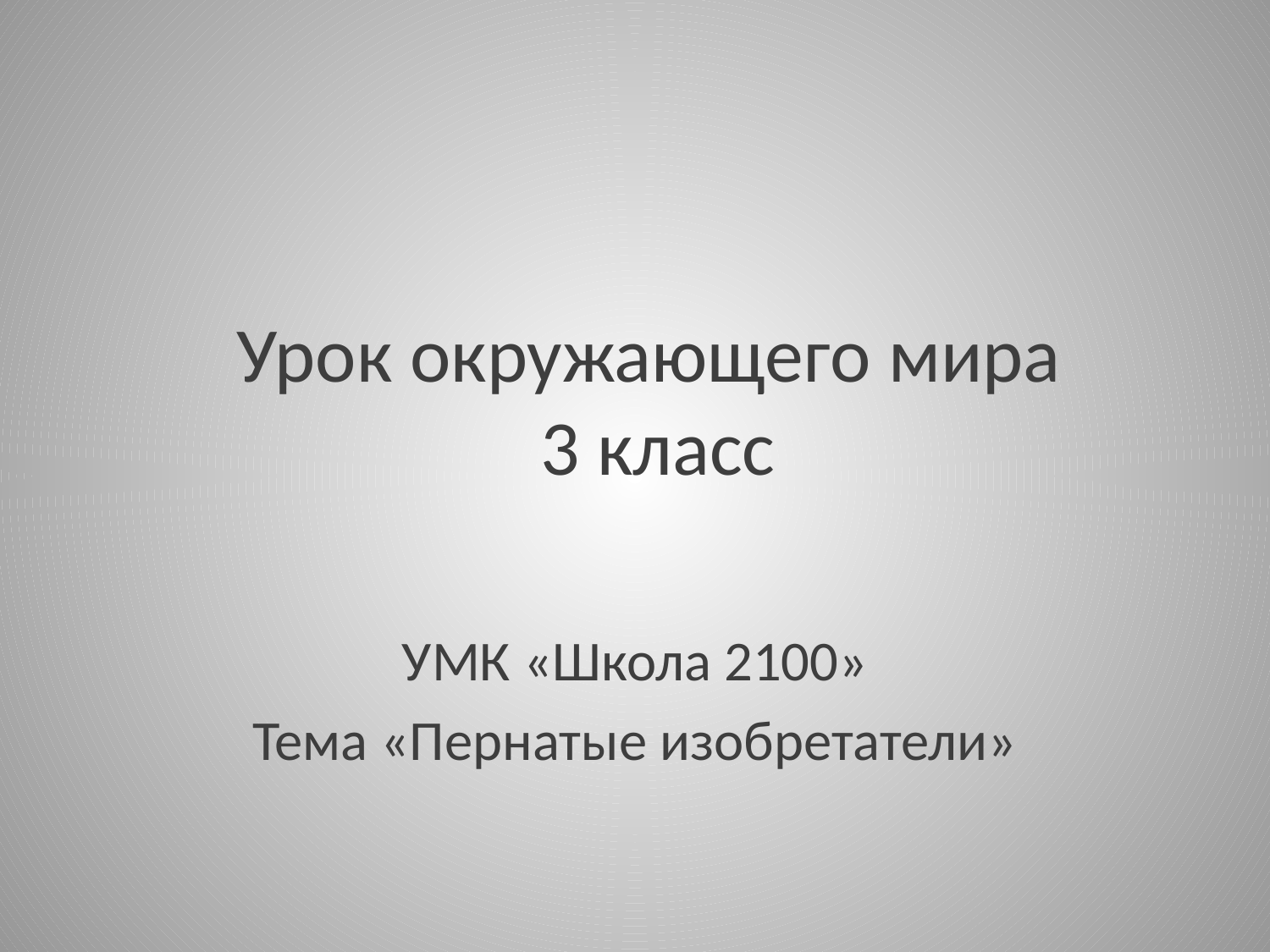

# Урок окружающего мира 3 класс

УМК «Школа 2100»
Тема «Пернатые изобретатели»